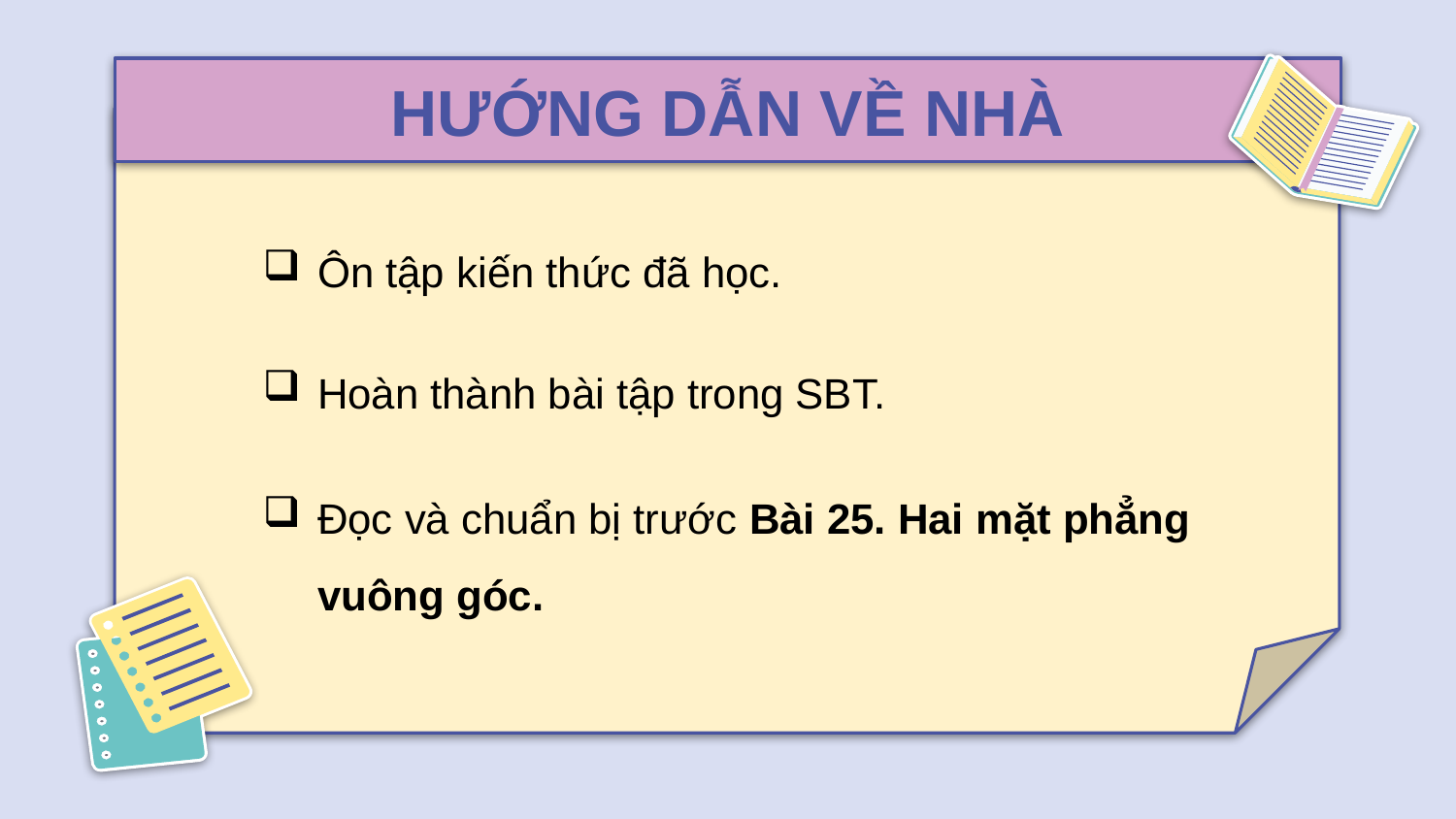

# HƯỚNG DẪN VỀ NHÀ

Ôn tập kiến thức đã học.
Hoàn thành bài tập trong SBT.
Đọc và chuẩn bị trước Bài 25. Hai mặt phẳng vuông góc.